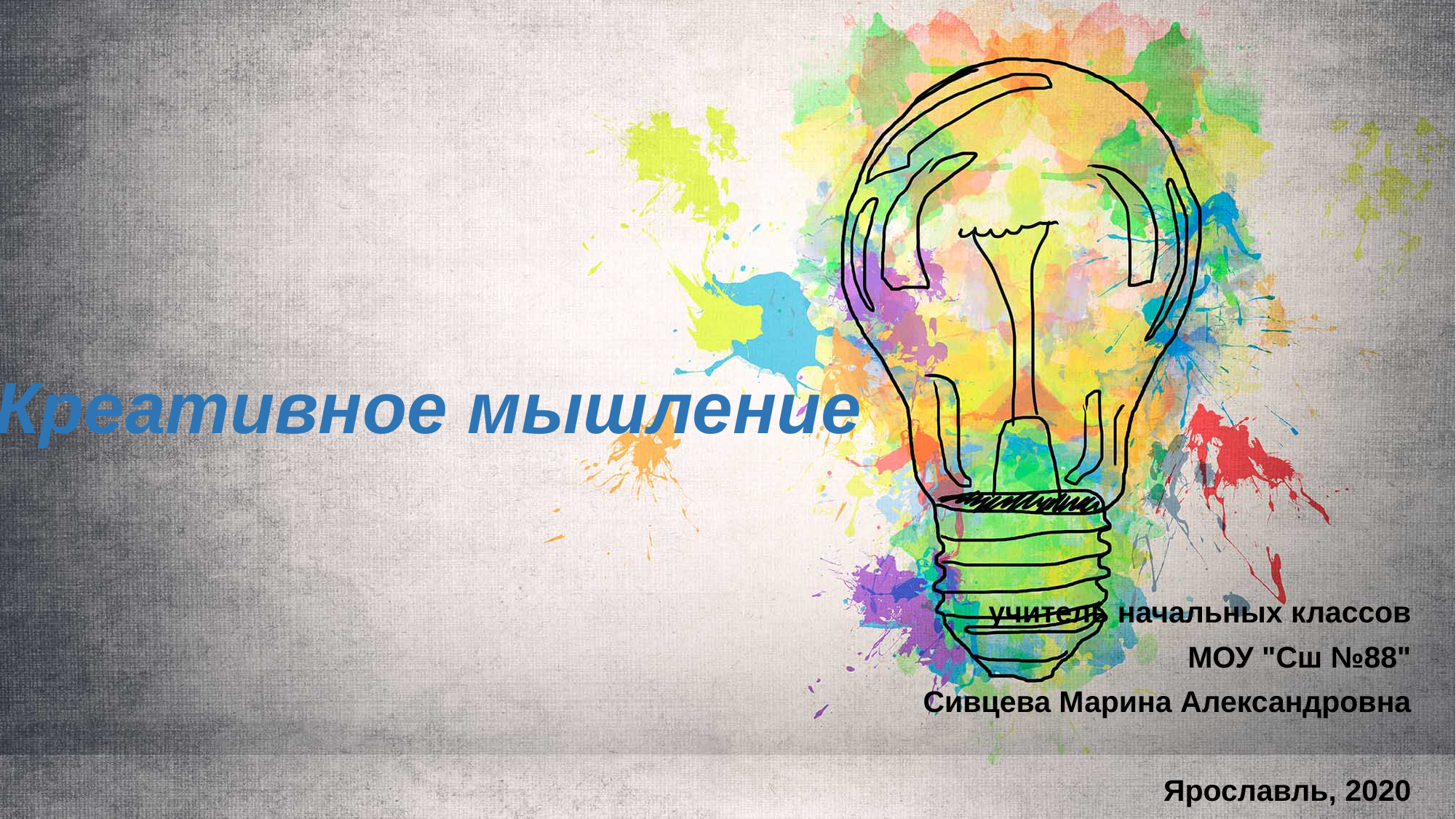

# Креативное мышление
 учитель начальных классов
МОУ "Сш №88"
Сивцева Марина Александровна

Ярославль, 2020